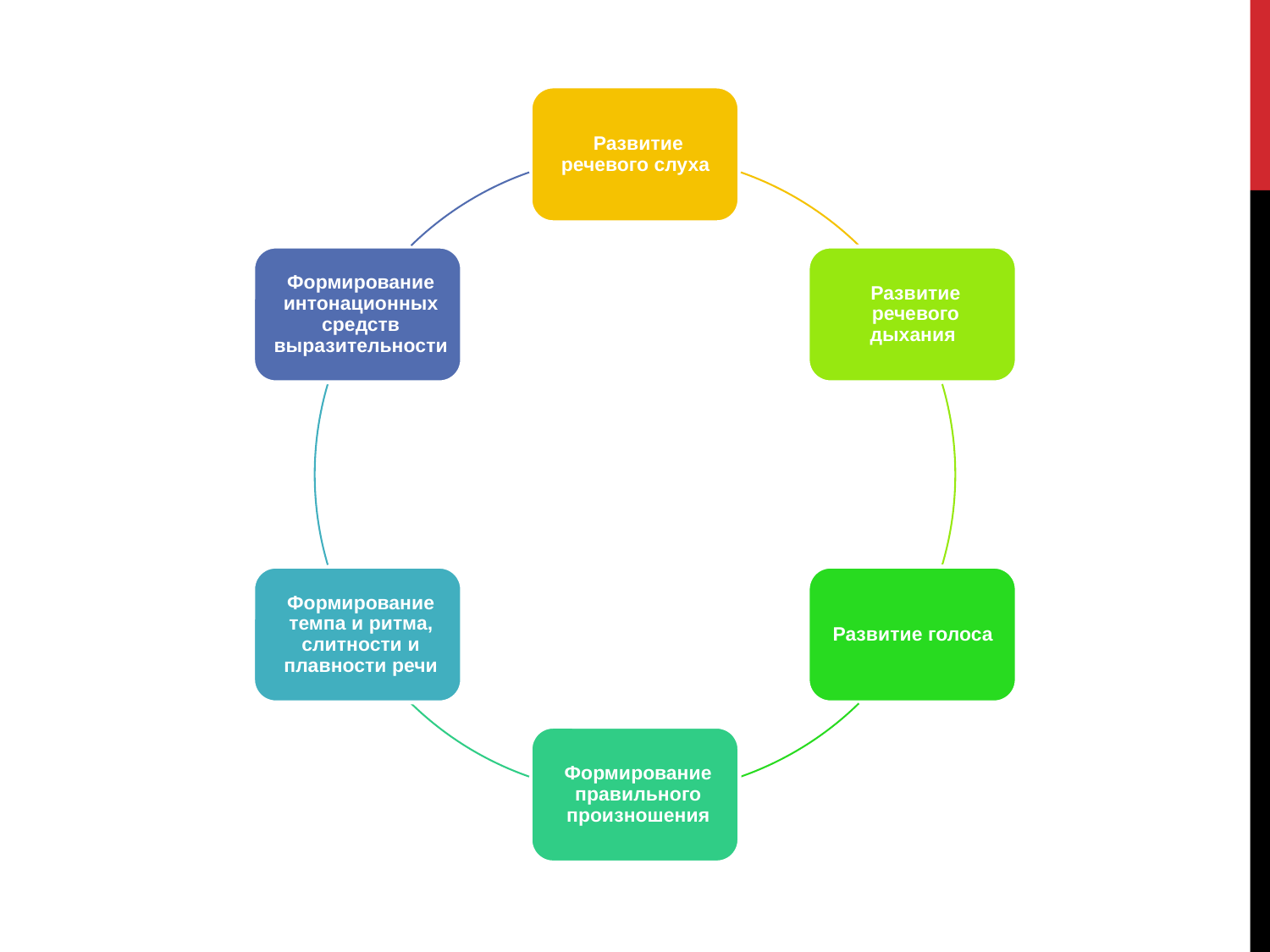

Развитие речевого слуха
Развитие речевого дыхания
Развитие голоса
Формирование правильного произношения
Формирование темпа и ритма, слитности и плавности речи
Формирование интонационных средств выразительности